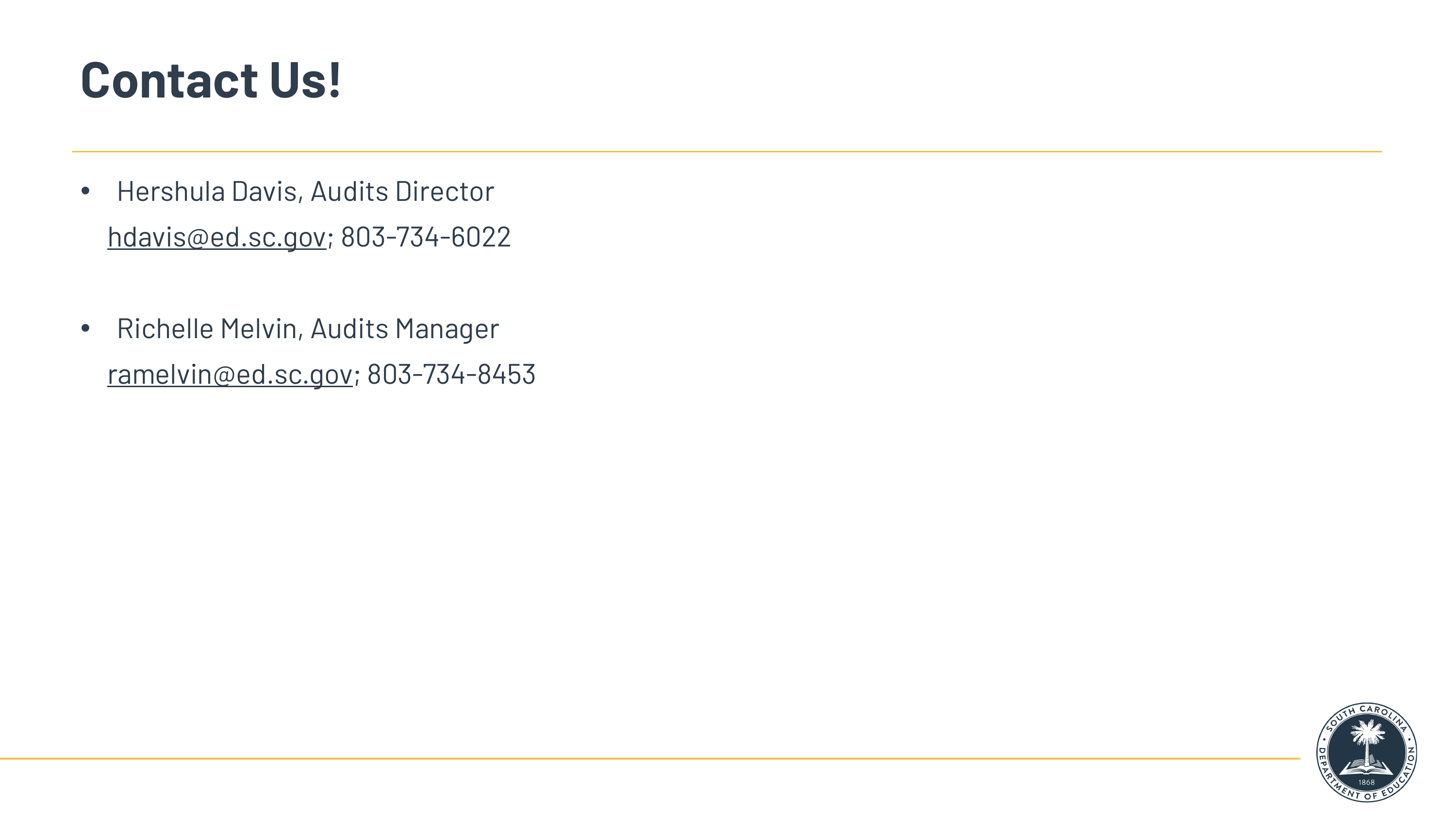

# Contact Us!
Hershula Davis, Audits Director
hdavis@ed.sc.gov; 803-734-6022

Richelle Melvin, Audits Manager
ramelvin@ed.sc.gov; 803-734-8453